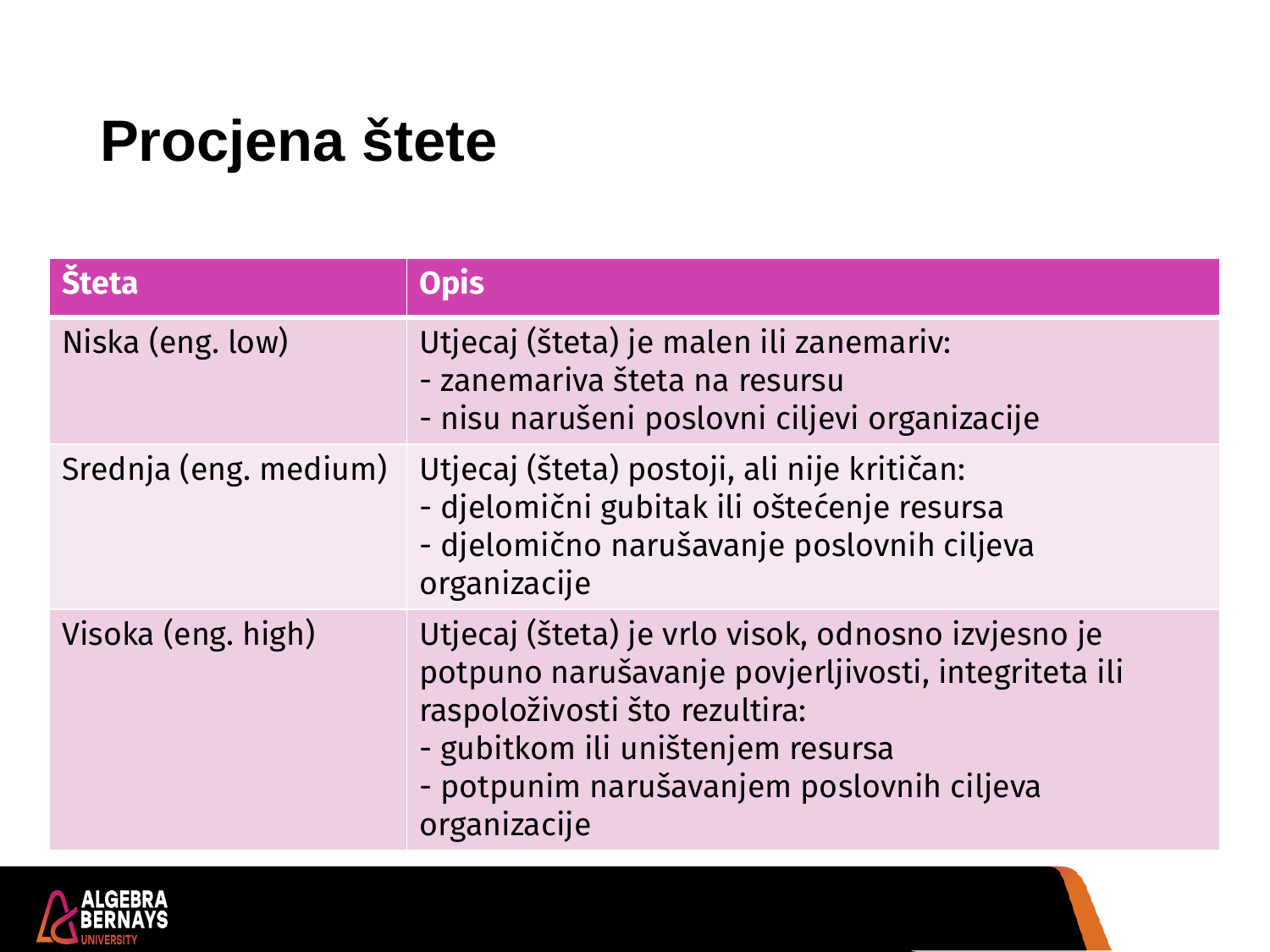

# Procjena štete

| Šteta | Opis |
| --- | --- |
| Niska (eng. low) | Utjecaj (šteta) je malen ili zanemariv: - zanemariva šteta na resursu - nisu narušeni poslovni ciljevi organizacije |
| Srednja (eng. medium) | Utjecaj (šteta) postoji, ali nije kritičan: - djelomični gubitak ili oštećenje resursa - djelomično narušavanje poslovnih ciljeva organizacije |
| Visoka (eng. high) | Utjecaj (šteta) je vrlo visok, odnosno izvjesno je potpuno narušavanje povjerljivosti, integriteta ili raspoloživosti što rezultira: - gubitkom ili uništenjem resursa - potpunim narušavanjem poslovnih ciljeva organizacije |